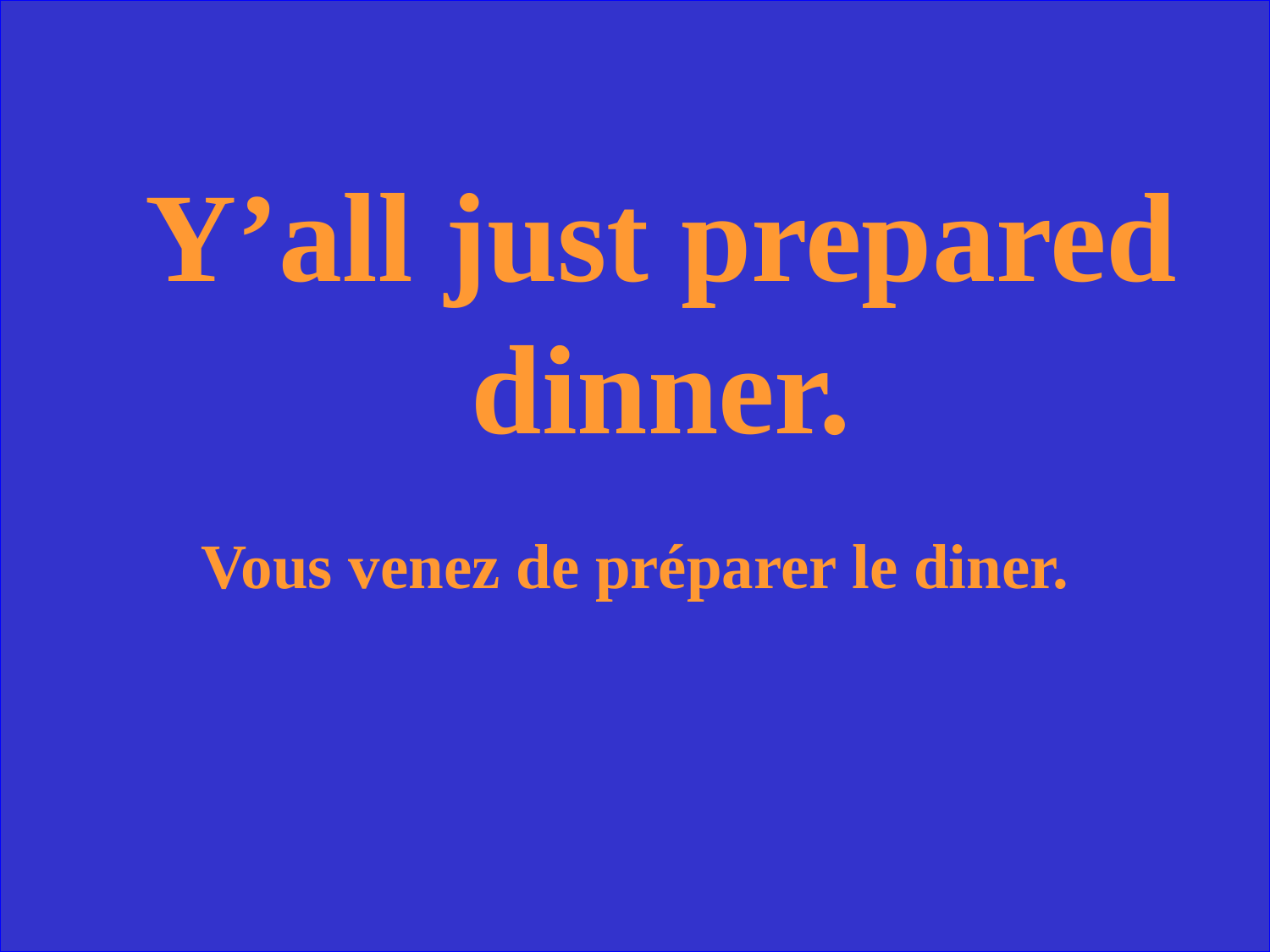

Y’all just prepared dinner.
Vous venez de préparer le diner.